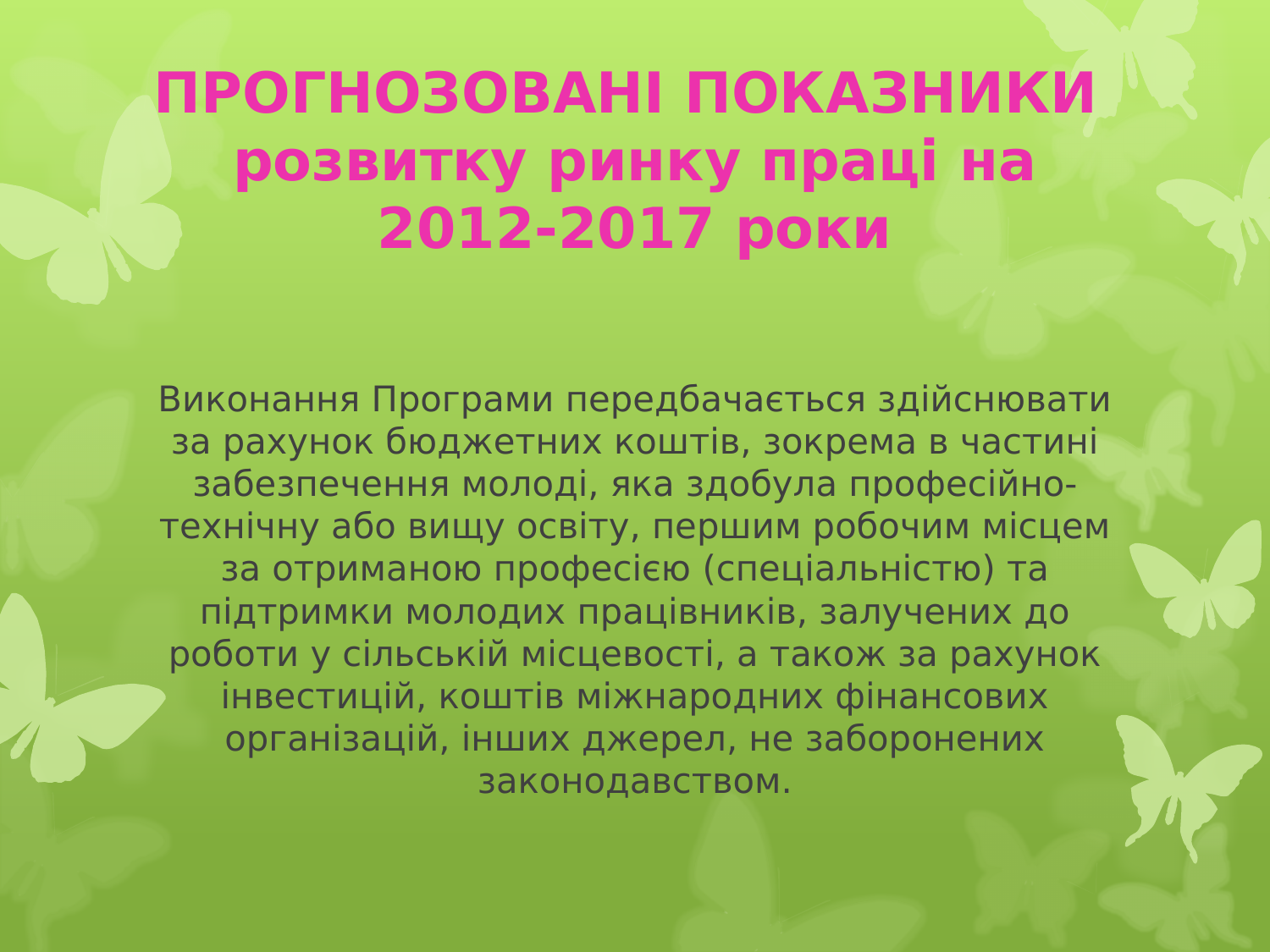

# ПРОГНОЗОВАНІ ПОКАЗНИКИ  розвитку ринку праці на 2012-2017 роки
Виконання Програми передбачається здійснювати за рахунок бюджетних коштів, зокрема в частині забезпечення молоді, яка здобула професійно-технічну або вищу освіту, першим робочим місцем за отриманою професією (спеціальністю) та підтримки молодих працівників, залучених до роботи у сільській місцевості, а також за рахунок інвестицій, коштів міжнародних фінансових організацій, інших джерел, не заборонених законодавством.